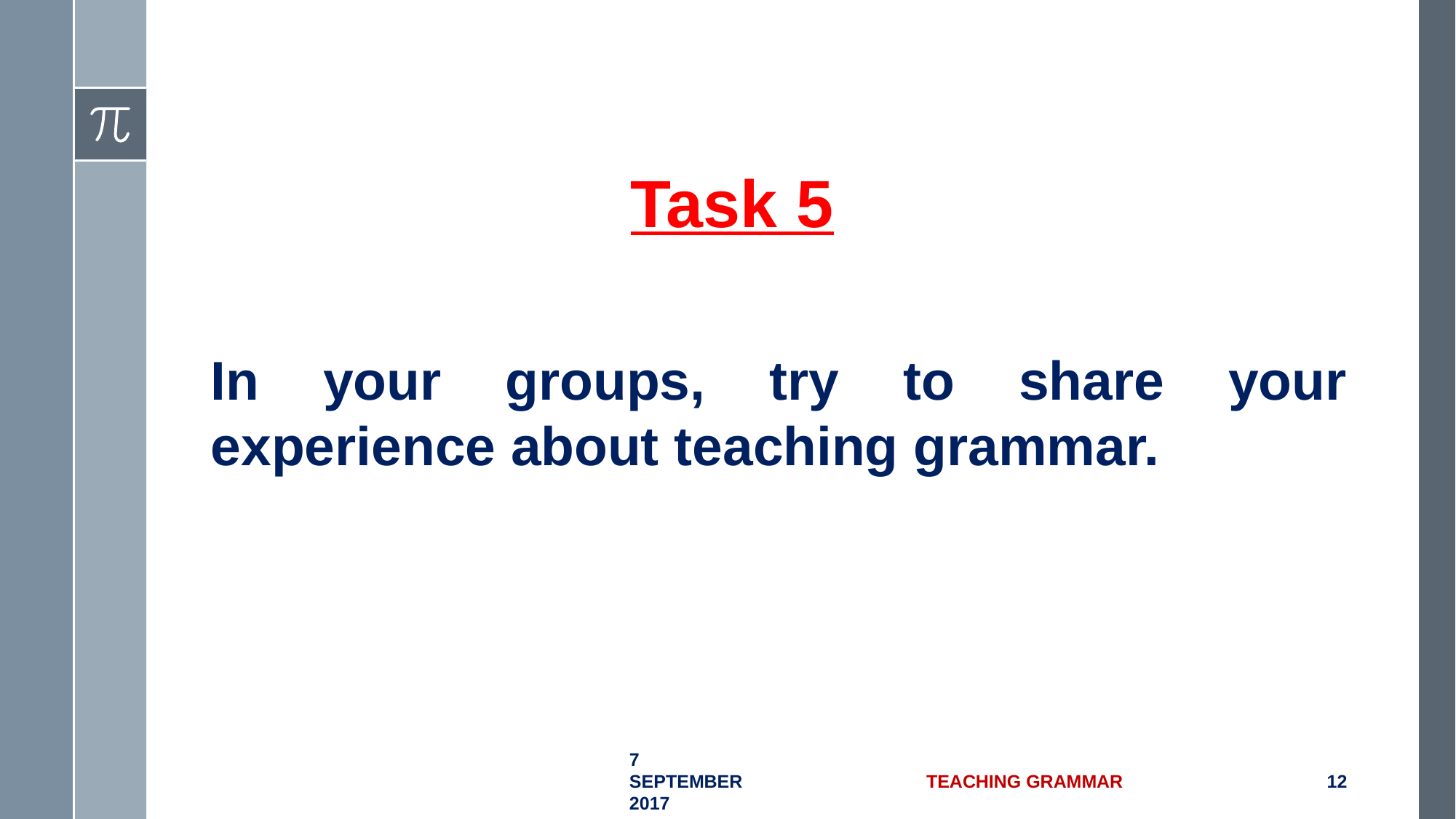

Task 5
In your groups, try to share your experience about teaching grammar.
7 September 2017
Teaching Grammar
12